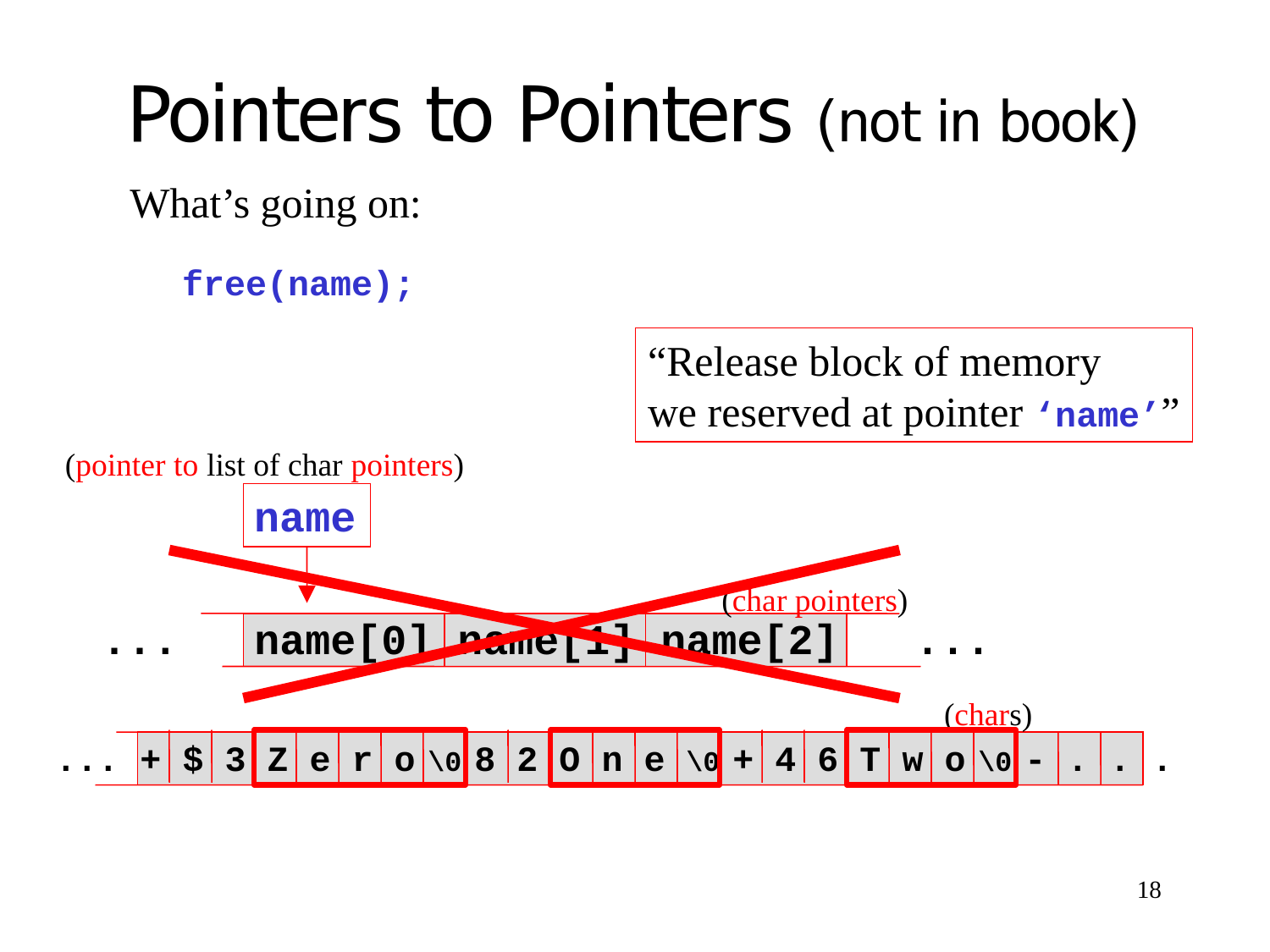

# Pointers to Pointers (not in book)
What’s going on:
  free(name);

“Release block of memory
we reserved at pointer ‘name’”
(pointer to list of char pointers)

      name
...   name[0] name[1] name[2]   ...

(char pointers)

(chars)
... + $ 3 Z e r o \0 8 2 O n e \0 + 4 6 T w o \0 - . . .

18